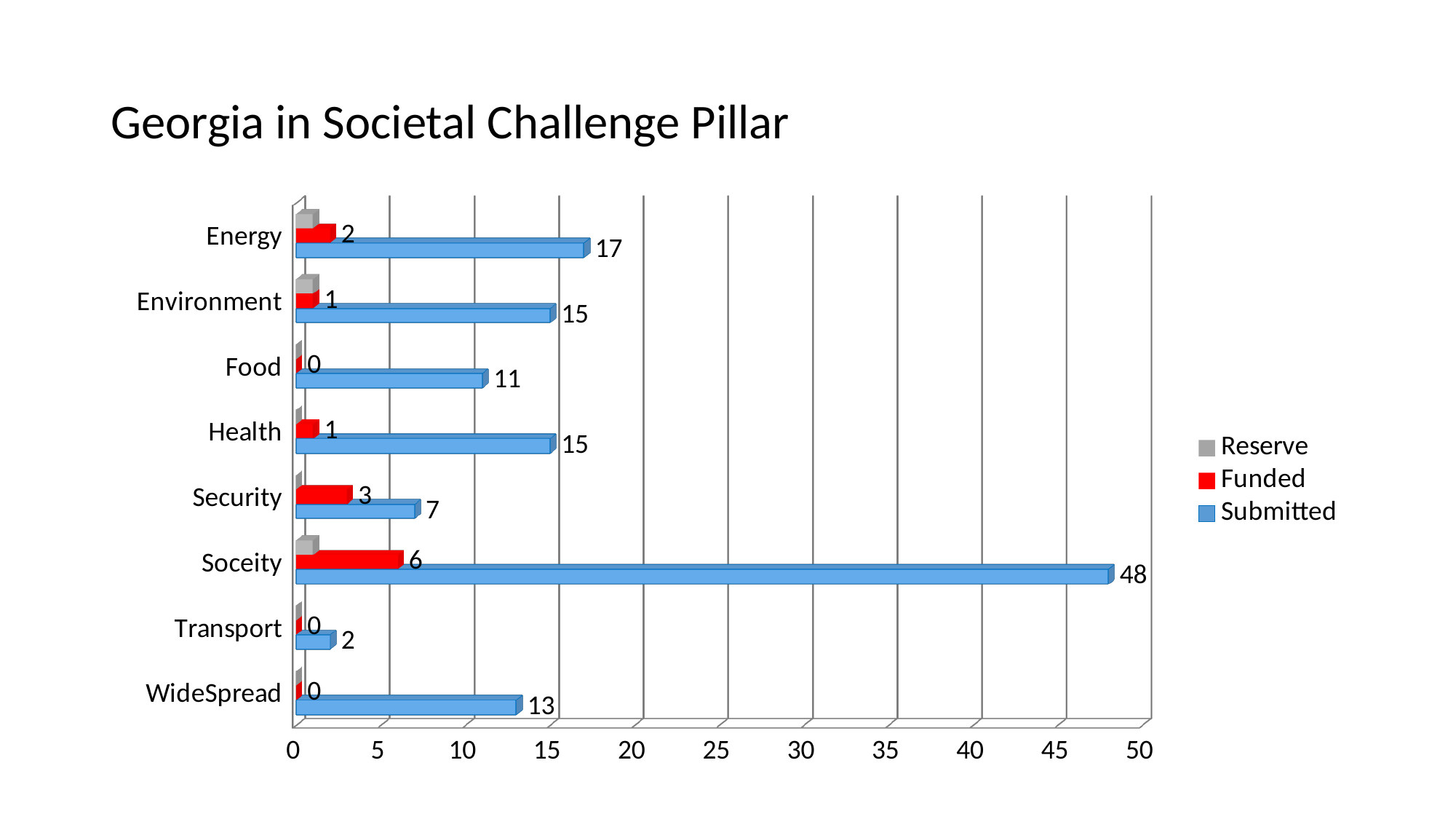

# Georgia in Societal Challenge Pillar

[unsupported chart]